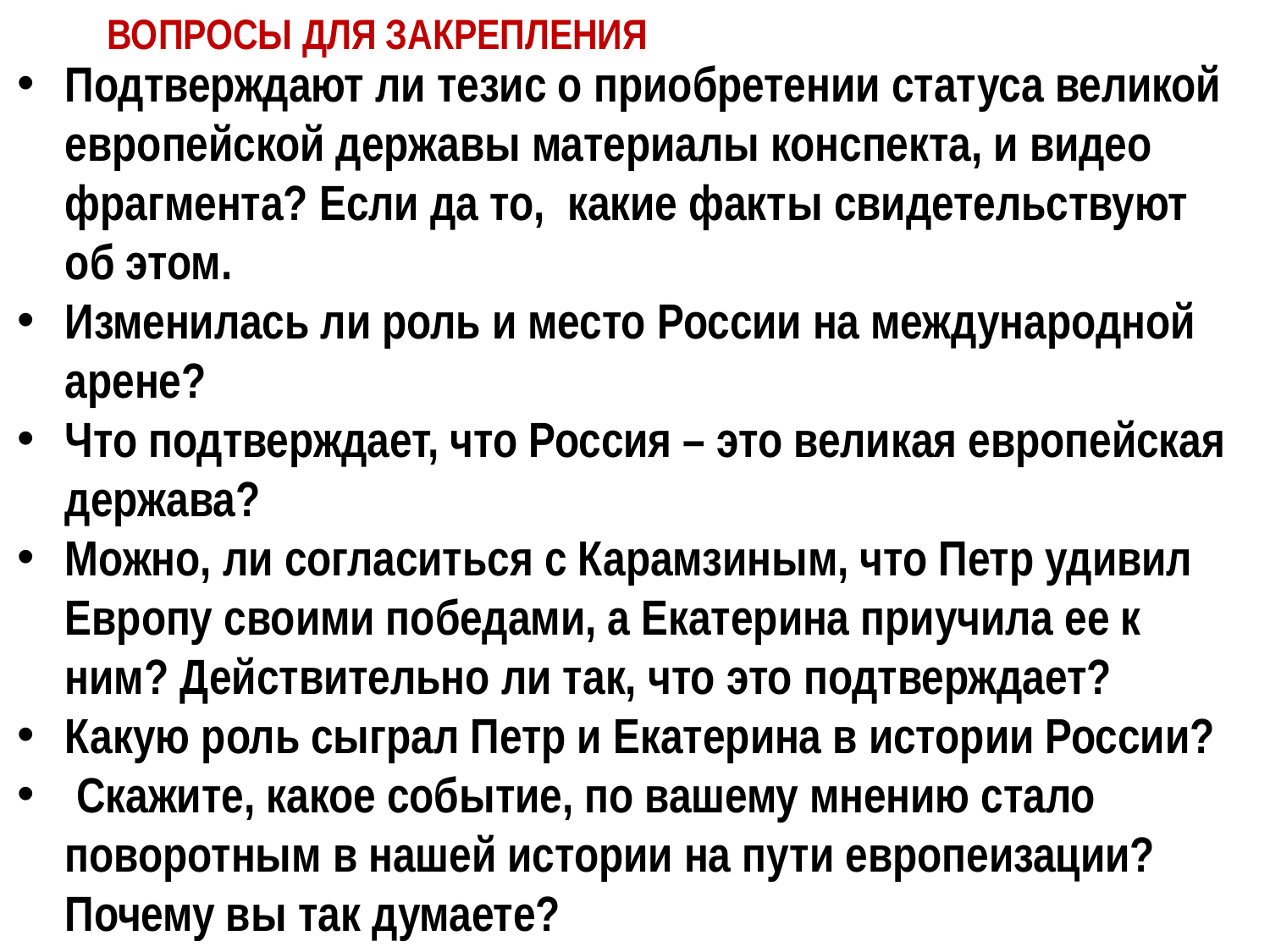

ВОПРОСЫ ДЛЯ ЗАКРЕПЛЕНИЯ
Подтверждают ли тезис о приобретении статуса великой европейской державы материалы конспекта, и видео фрагмента? Если да то,  какие факты свидетельствуют об этом.
Изменилась ли роль и место России на международной арене?
Что подтверждает, что Россия – это великая европейская держава?
Можно, ли согласиться с Карамзиным, что Петр удивил Европу своими победами, а Екатерина приучила ее к ним? Действительно ли так, что это подтверждает?
Какую роль сыграл Петр и Екатерина в истории России?
 Скажите, какое событие, по вашему мнению стало поворотным в нашей истории на пути европеизации? Почему вы так думаете?